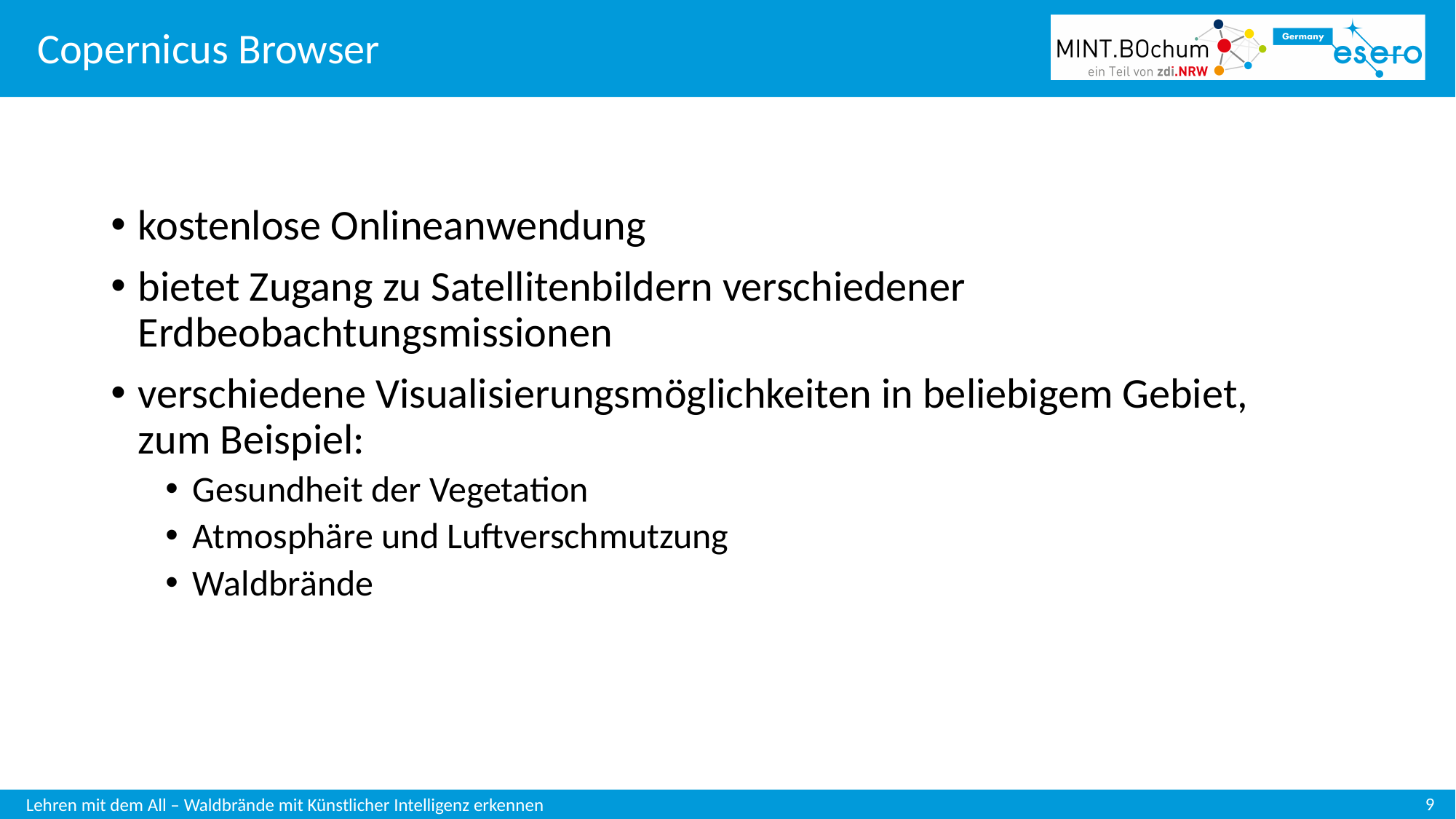

# Copernicus Browser
kostenlose Onlineanwendung
bietet Zugang zu Satellitenbildern verschiedener Erdbeobachtungsmissionen
verschiedene Visualisierungsmöglichkeiten in beliebigem Gebiet,
zum Beispiel:
Gesundheit der Vegetation
Atmosphäre und Luftverschmutzung
Waldbrände